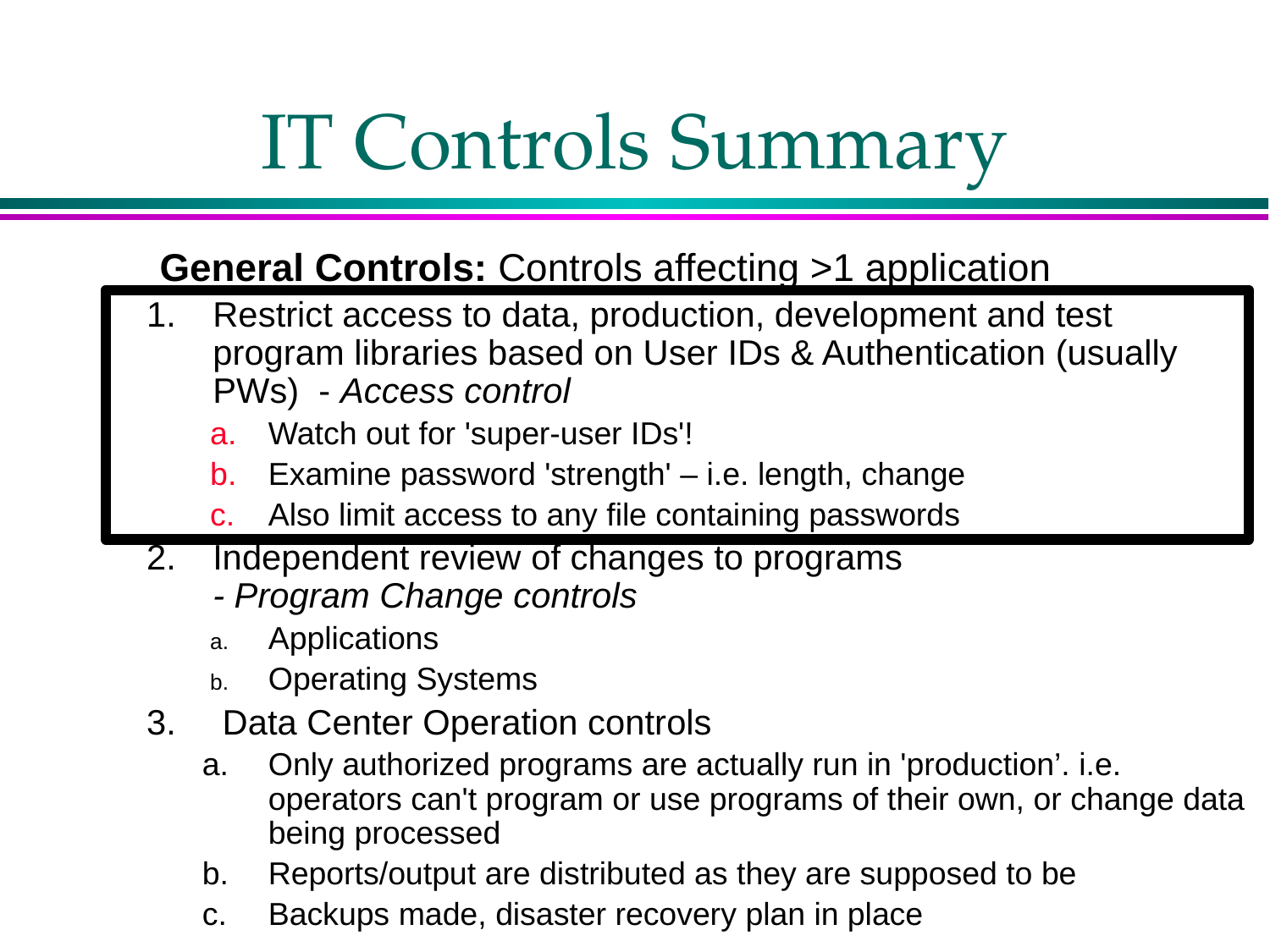

# IT Controls Summary
	General Controls: Controls affecting >1 application
Restrict access to data, production, development and test program libraries based on User IDs & Authentication (usually PWs)  - Access control
Watch out for 'super-user IDs'!
Examine password 'strength' – i.e. length, change
Also limit access to any file containing passwords
Independent review of changes to programs
- Program Change controls
Applications
Operating Systems
 Data Center Operation controls
Only authorized programs are actually run in 'production’. i.e. operators can't program or use programs of their own, or change data being processed
Reports/output are distributed as they are supposed to be
Backups made, disaster recovery plan in place